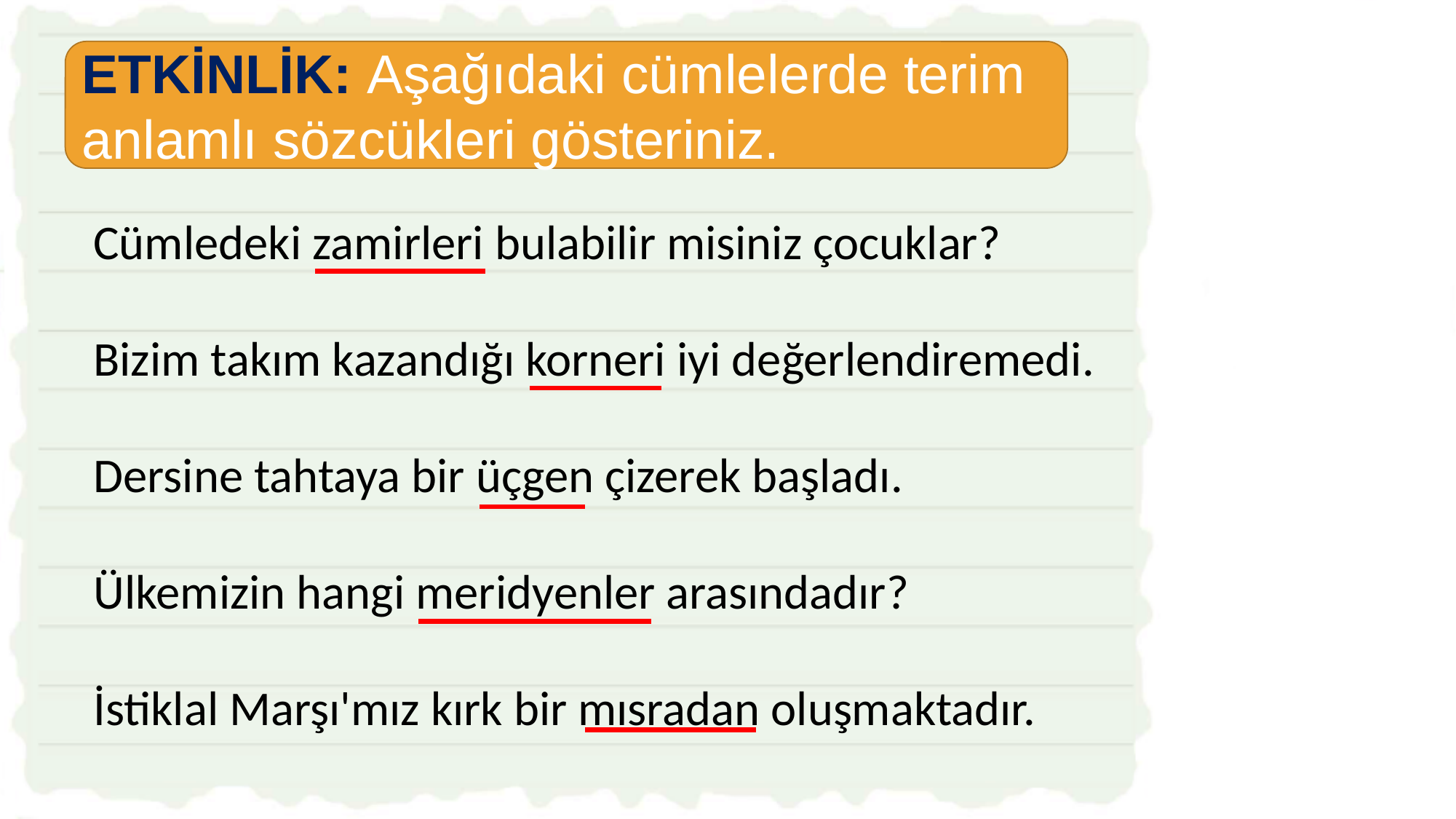

ETKİNLİK: Aşağıdaki cümlelerde terim anlamlı sözcükleri gösteriniz.
Cümledeki zamirleri bulabilir misiniz çocuklar?

Bizim takım kazandığı korneri iyi değerlendiremedi.

Dersine tahtaya bir üçgen çizerek başladı.

Ülkemizin hangi meridyenler arasındadır?

İstiklal Marşı'mız kırk bir mısradan oluşmaktadır.